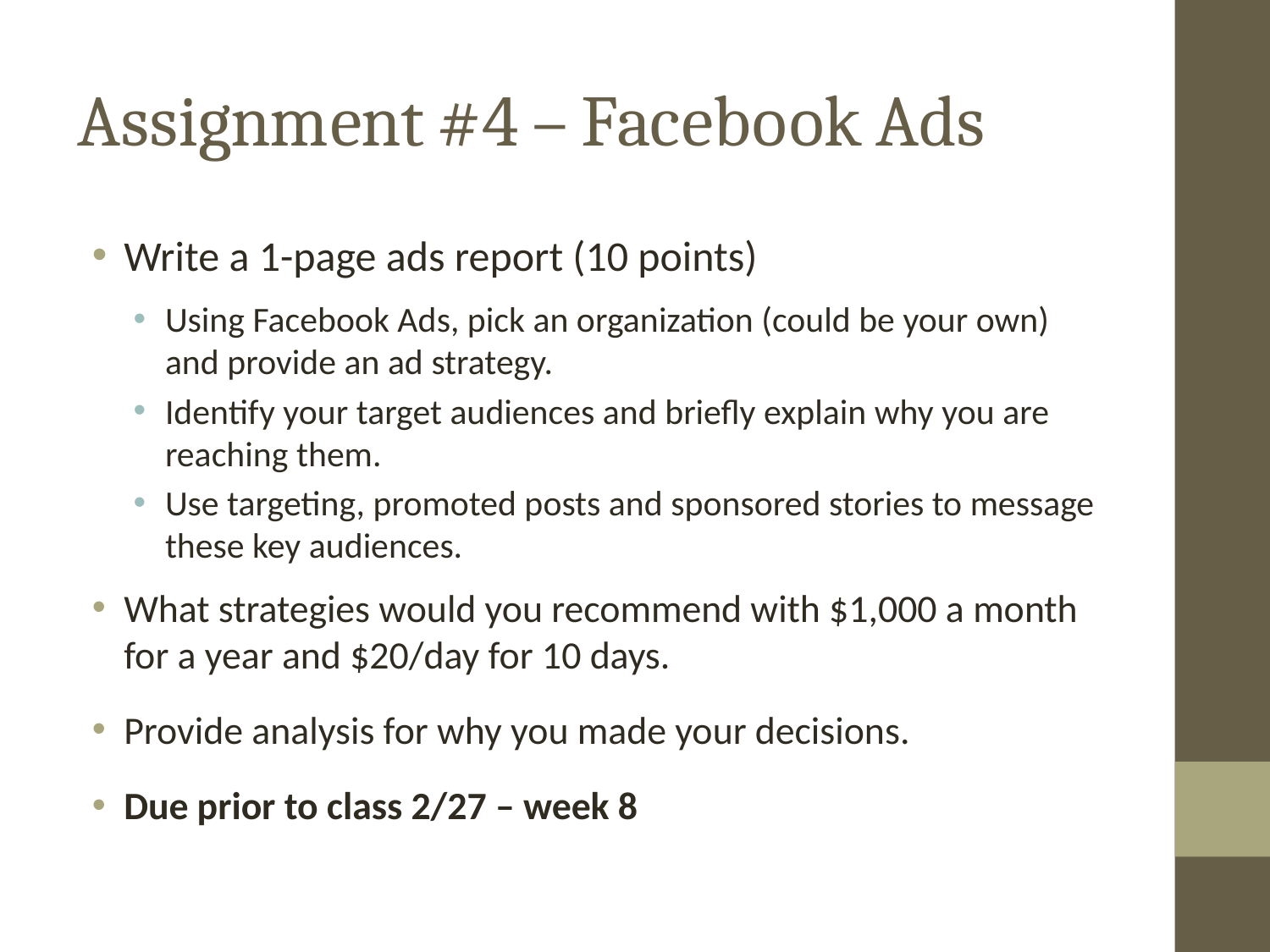

# Assignment #4 – Facebook Ads
Write a 1-page ads report (10 points)
Using Facebook Ads, pick an organization (could be your own) and provide an ad strategy.
Identify your target audiences and briefly explain why you are reaching them.
Use targeting, promoted posts and sponsored stories to message these key audiences.
What strategies would you recommend with $1,000 a month for a year and $20/day for 10 days.
Provide analysis for why you made your decisions.
Due prior to class 2/27 – week 8